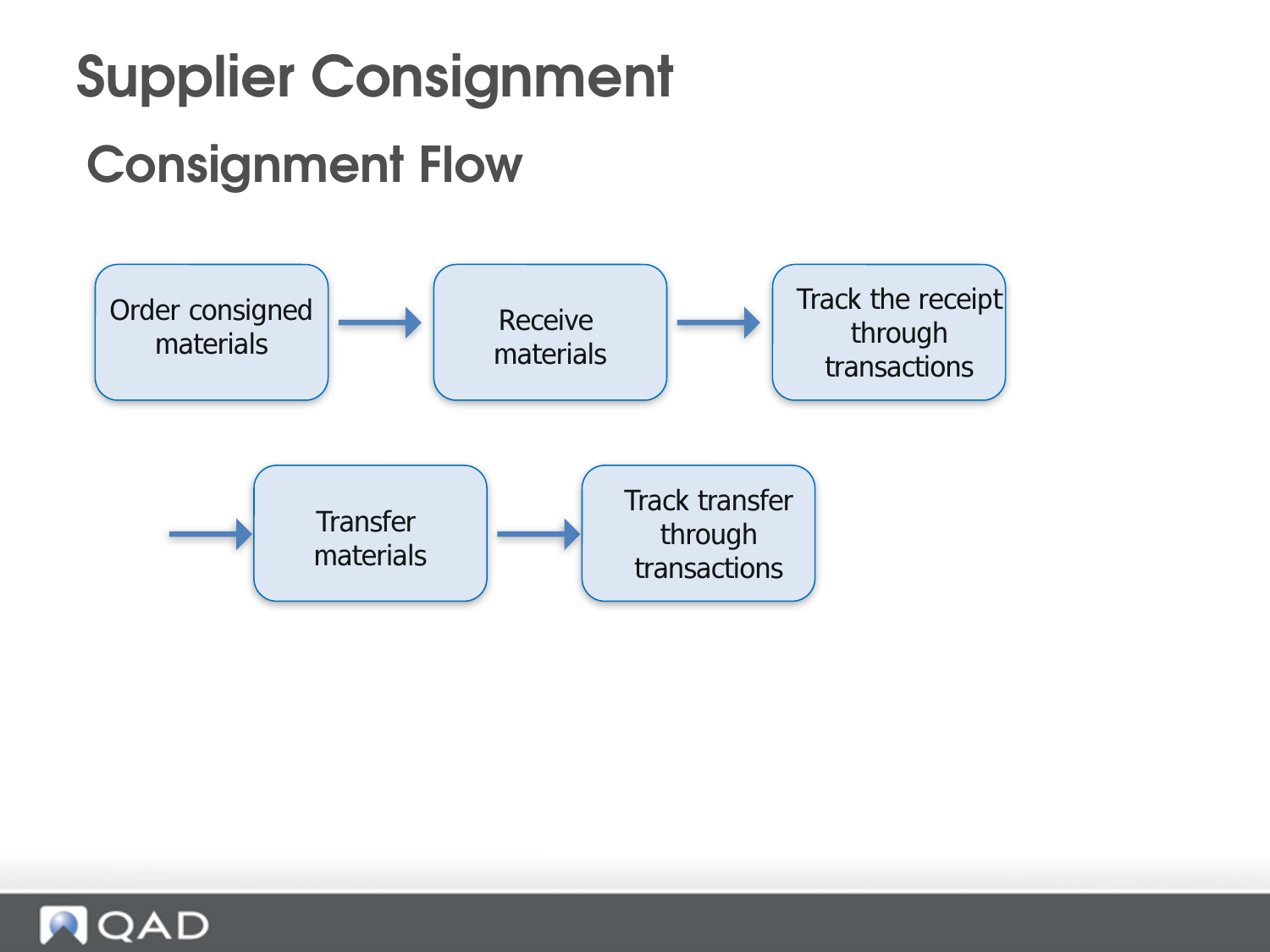

# Supplier Consignment
Consignment Flow

Order consigned materials

Receive  materials

Track the receipt through transactions

Transfer  materials

Track transfer through transactions